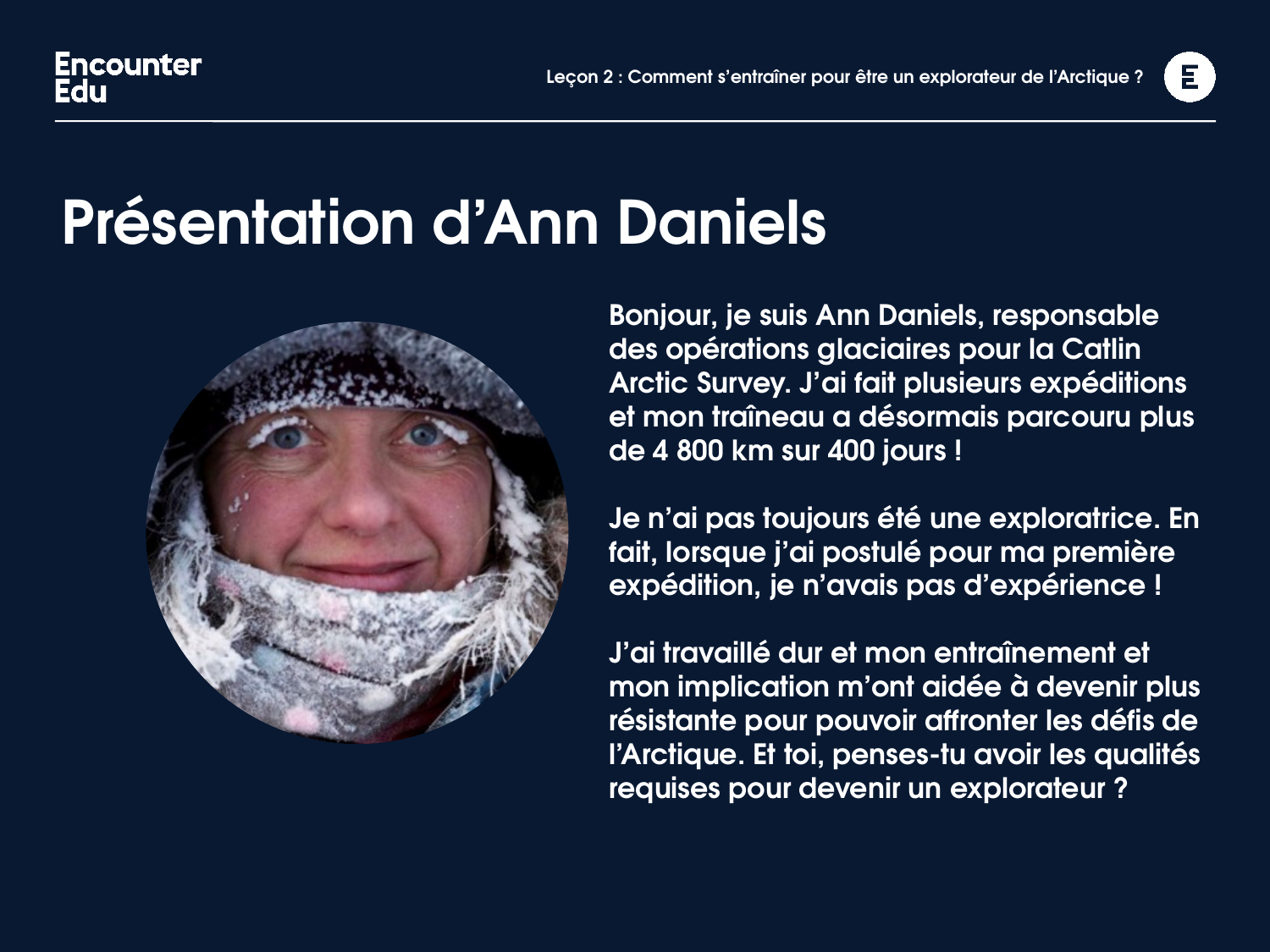

# Leçon 2 : Comment s’entraîner pour être un explorateur de l’Arctique ?
Présentation d’Ann Daniels
Bonjour, je suis Ann Daniels, responsable des opérations glaciaires pour la Catlin Arctic Survey. J’ai fait plusieurs expéditions et mon traîneau a désormais parcouru plus de 4 800 km sur 400 jours !
Je n’ai pas toujours été une exploratrice. En fait, lorsque j’ai postulé pour ma première expédition, je n’avais pas d’expérience !
J’ai travaillé dur et mon entraînement et mon implication m’ont aidée à devenir plus résistante pour pouvoir affronter les défis de l’Arctique. Et toi, penses-tu avoir les qualités requises pour devenir un explorateur ?